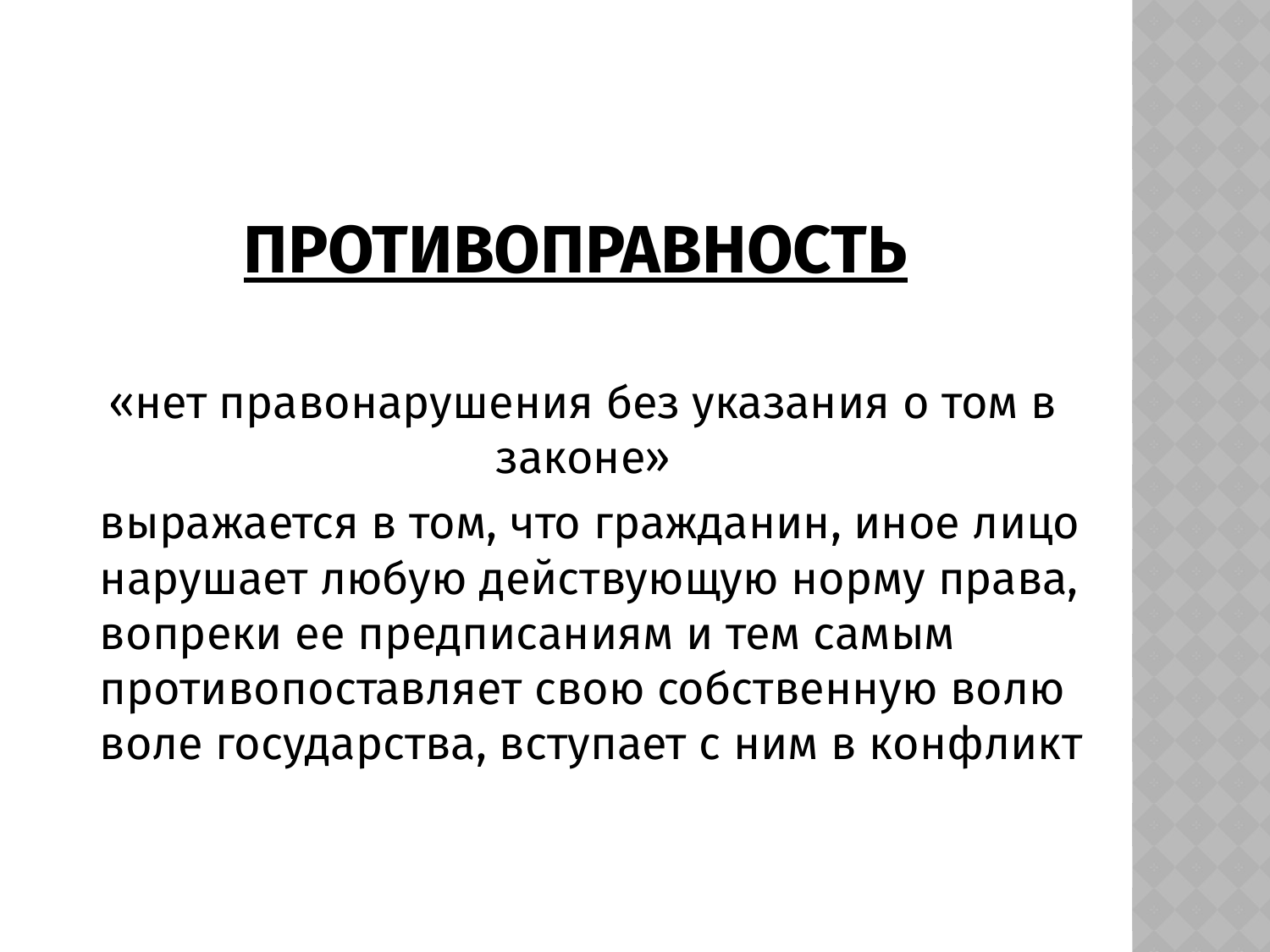

# Противоправность
«нет правонарушения без указания о том в законе»
выражается в том, что гражданин, иное лицо нарушает любую действующую норму права, вопреки ее предписаниям и тем самым противопоставляет свою собственную волю воле государства, вступает с ним в конфликт